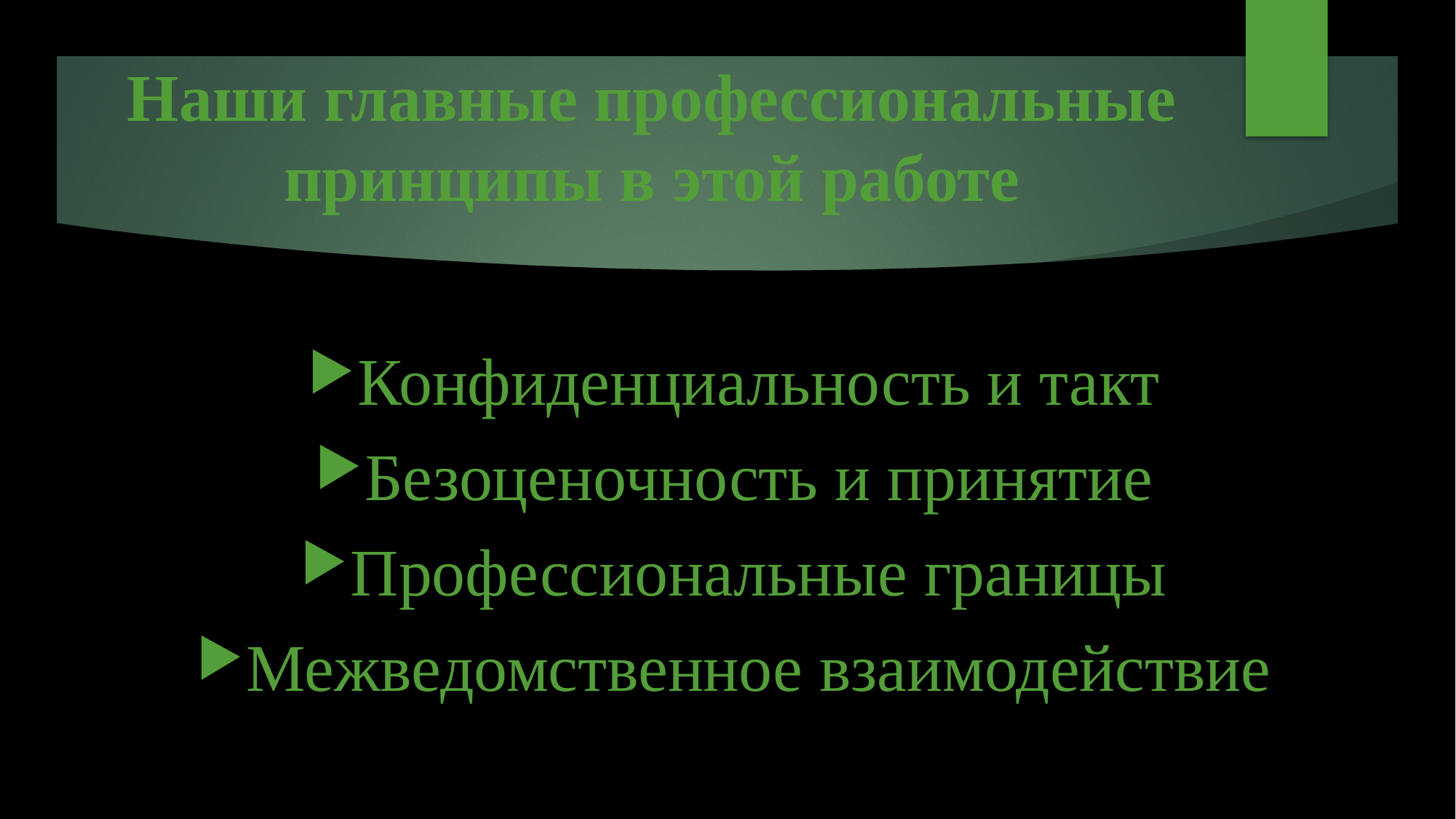

# Наши главные профессиональные принципы в этой работе
Конфиденциальность и такт
Безоценочность и принятие
Профессиональные границы
Межведомственное взаимодействие